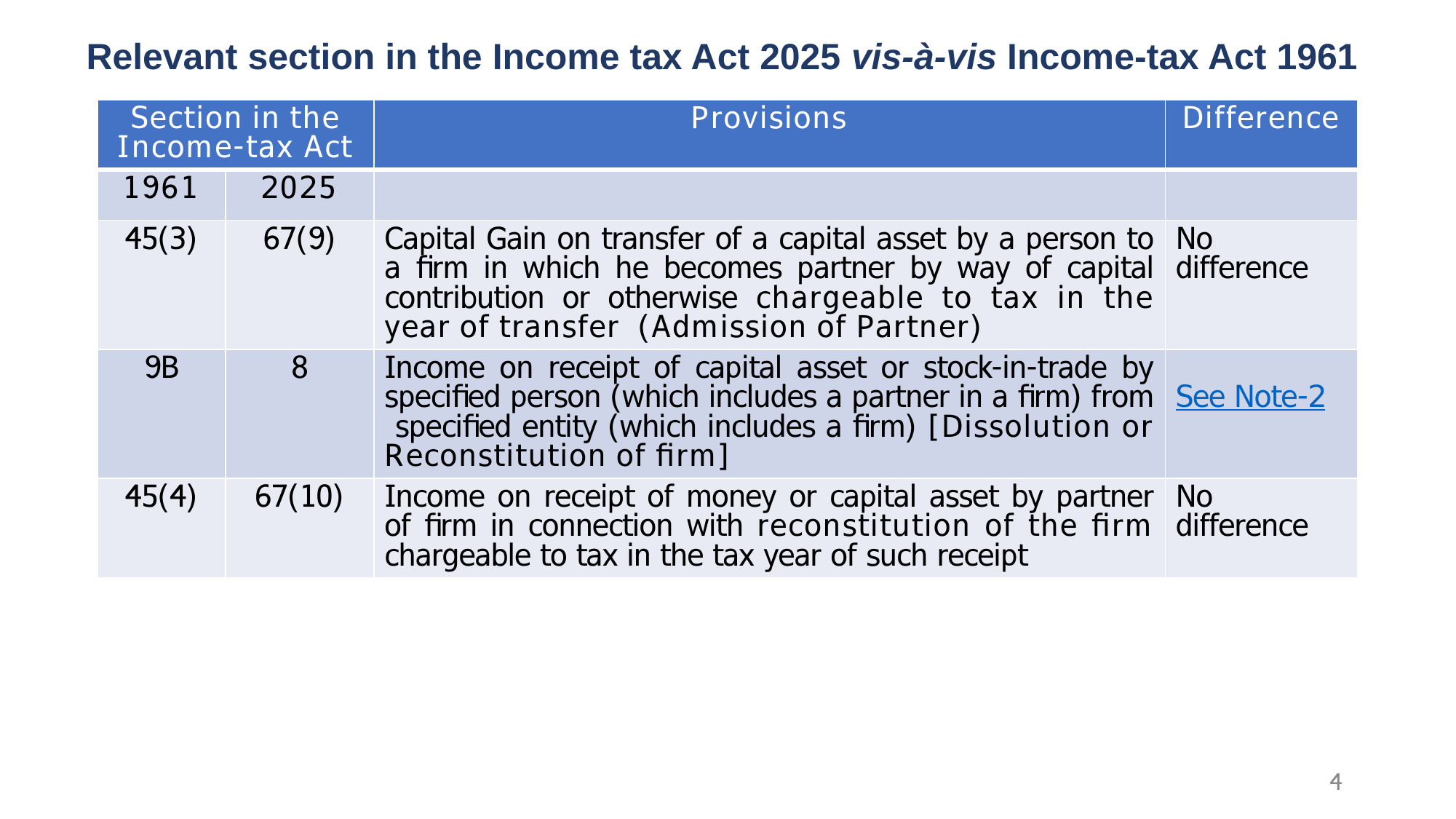

# Relevant section in the Income tax Act 2025 vis-à-vis Income-tax Act 1961
| Section in the Income-tax Act |  | Provisions | Difference |
| --- | --- | --- | --- |
| 1961 | 2025 |  |  |
| 45(3) | 67(9) | Capital Gain on transfer of a capital asset by a person to a firm in which he becomes partner by way of capital contribution or otherwise chargeable to tax in the year of transfer (Admission of Partner) | No difference |
| 9B | 8 | Income on receipt of capital asset or stock-in-trade by specified person (which includes a partner in a firm) from specified entity (which includes a firm) [Dissolution or Reconstitution of firm] | See Note-2 |
| 45(4) | 67(10) | Income on receipt of money or capital asset by partner of firm in connection with reconstitution of the firm chargeable to tax in the tax year of such receipt | No difference |
4